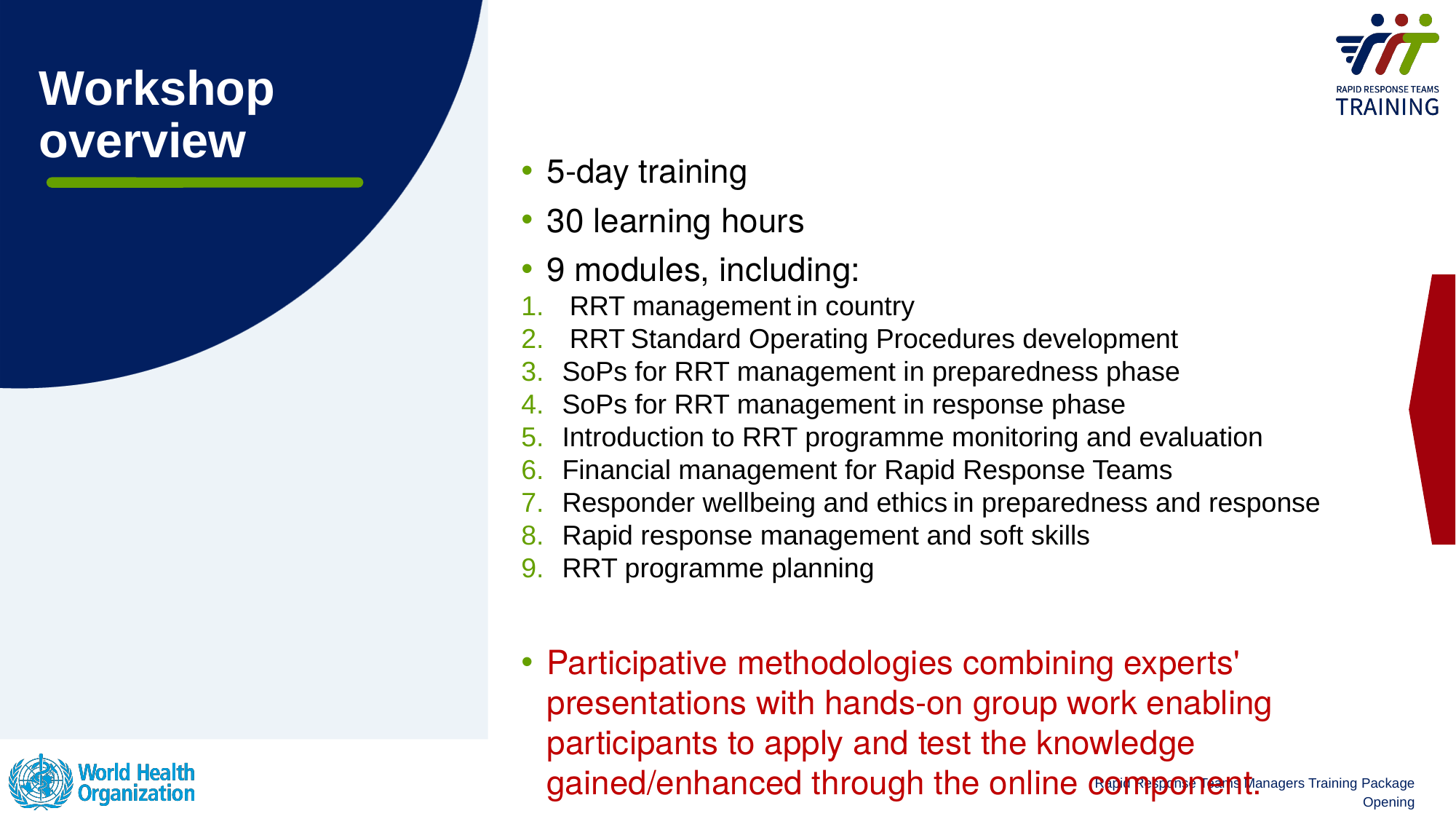

# Workshop overview
5-day training
30 learning hours
9 modules, including:
 RRT management in country
 RRT Standard Operating Procedures development
SoPs for RRT management in preparedness phase
SoPs for RRT management in response phase
Introduction to RRT programme monitoring and evaluation
Financial management for Rapid Response Teams
Responder wellbeing and ethics in preparedness and response
Rapid response management and soft skills
RRT programme planning

Participative methodologies combining experts' presentations with hands-on group work enabling participants to apply and test the knowledge gained/enhanced through the online component.